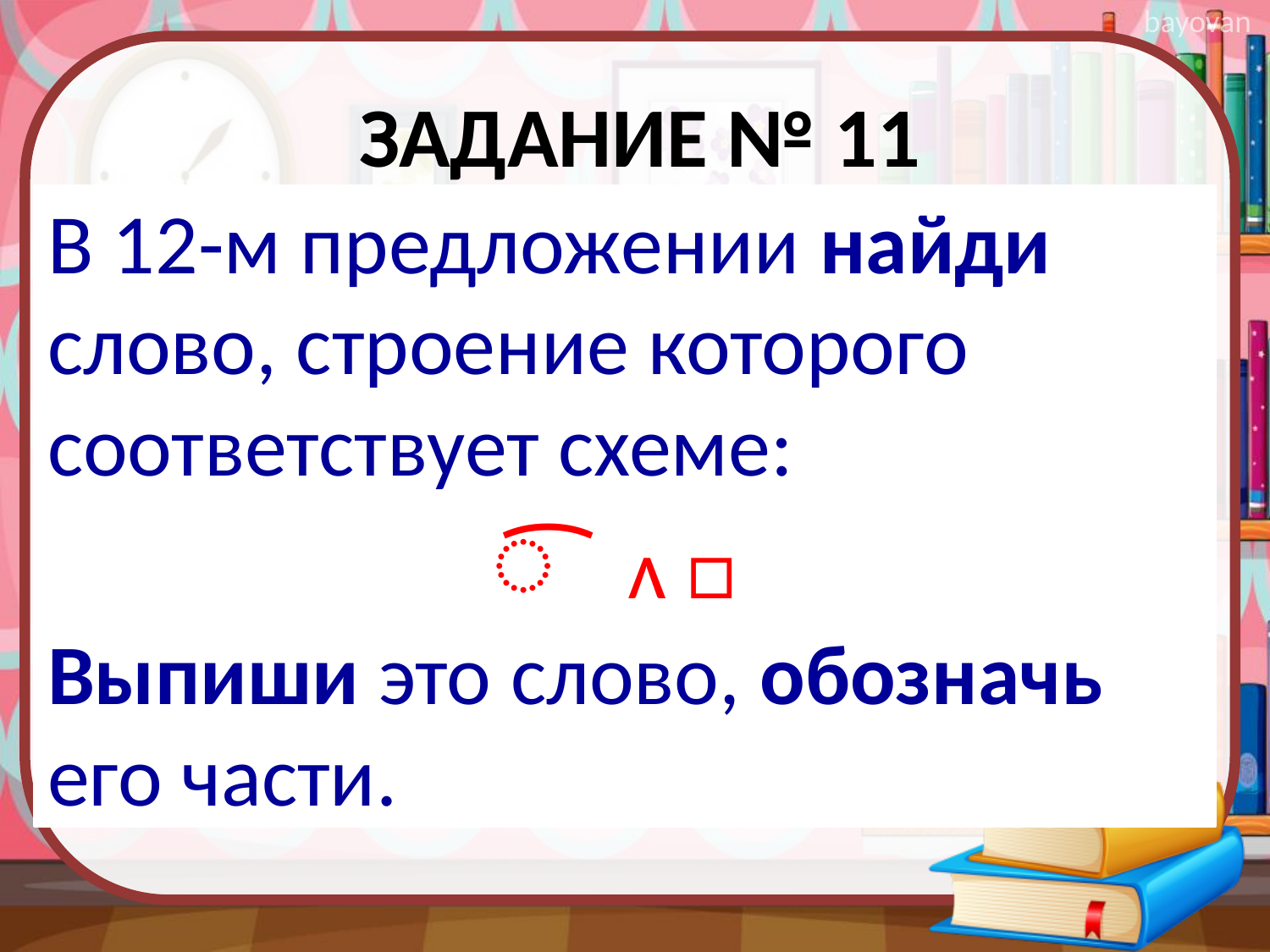

# Задание № 11
В 12-м предложении найди слово, строение которого соответствует схеме:
͡   ᴧ □
Выпиши это слово, обозначь его части.